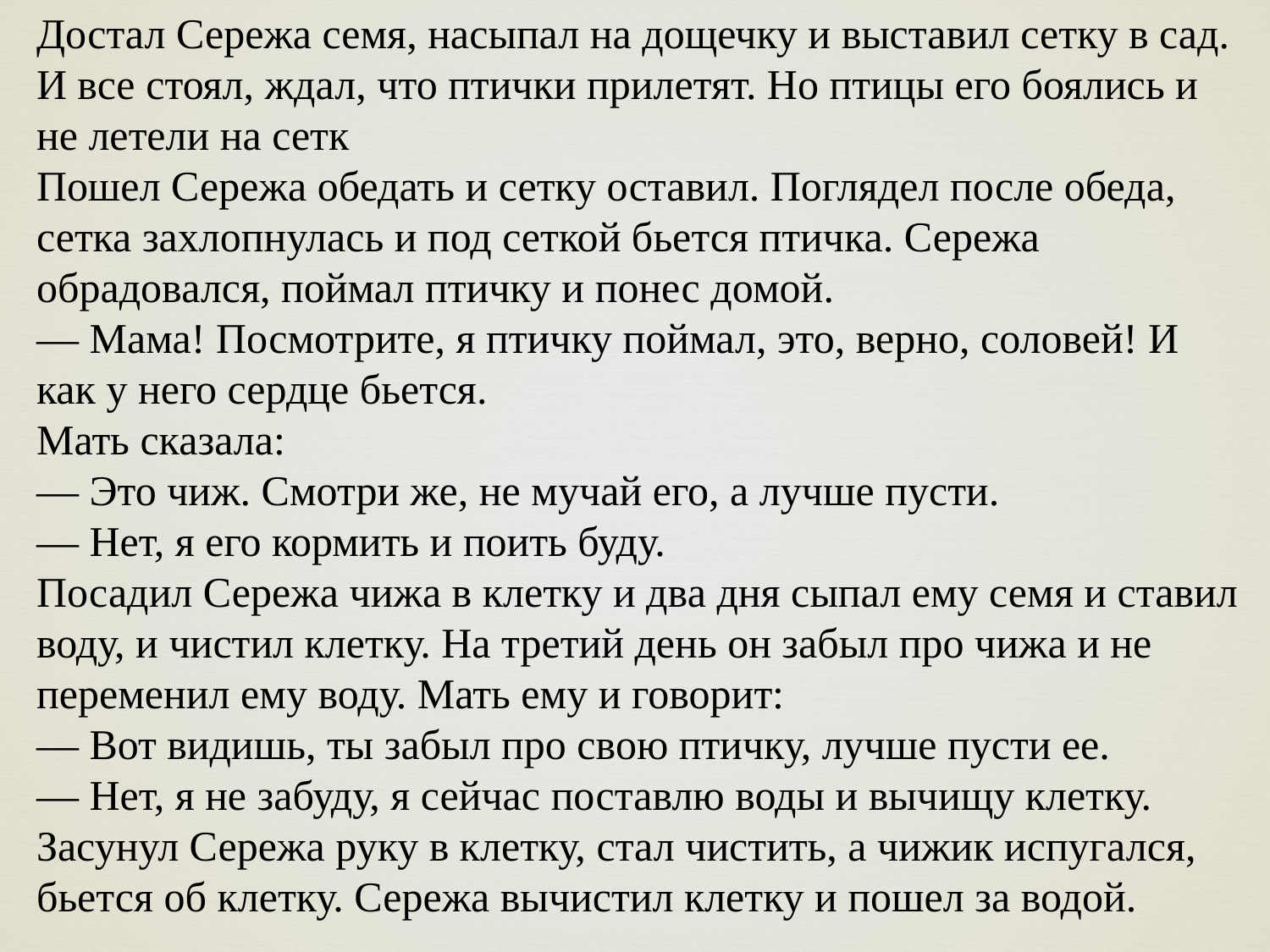

Достал Сережа семя, насыпал на дощечку и выставил сетку в сад. И все стоял, ждал, что птички прилетят. Но птицы его боялись и не летели на сетк
Пошел Сережа обедать и сетку оставил. Поглядел после обеда, сетка захлопнулась и под сеткой бьется птичка. Сережа обрадовался, поймал птичку и понес домой.
— Мама! Посмотрите, я птичку поймал, это, верно, соловей! И как у него сердце бьется.
Мать сказала:
— Это чиж. Смотри же, не мучай его, а лучше пусти.
— Нет, я его кормить и поить буду.
Посадил Сережа чижа в клетку и два дня сыпал ему семя и ставил воду, и чистил клетку. На третий день он забыл про чижа и не переменил ему воду. Мать ему и говорит:
— Вот видишь, ты забыл про свою птичку, лучше пусти ее.
— Нет, я не забуду, я сейчас поставлю воды и вычищу клетку.
Засунул Сережа руку в клетку, стал чистить, а чижик испугался, бьется об клетку. Сережа вычистил клетку и пошел за водой.